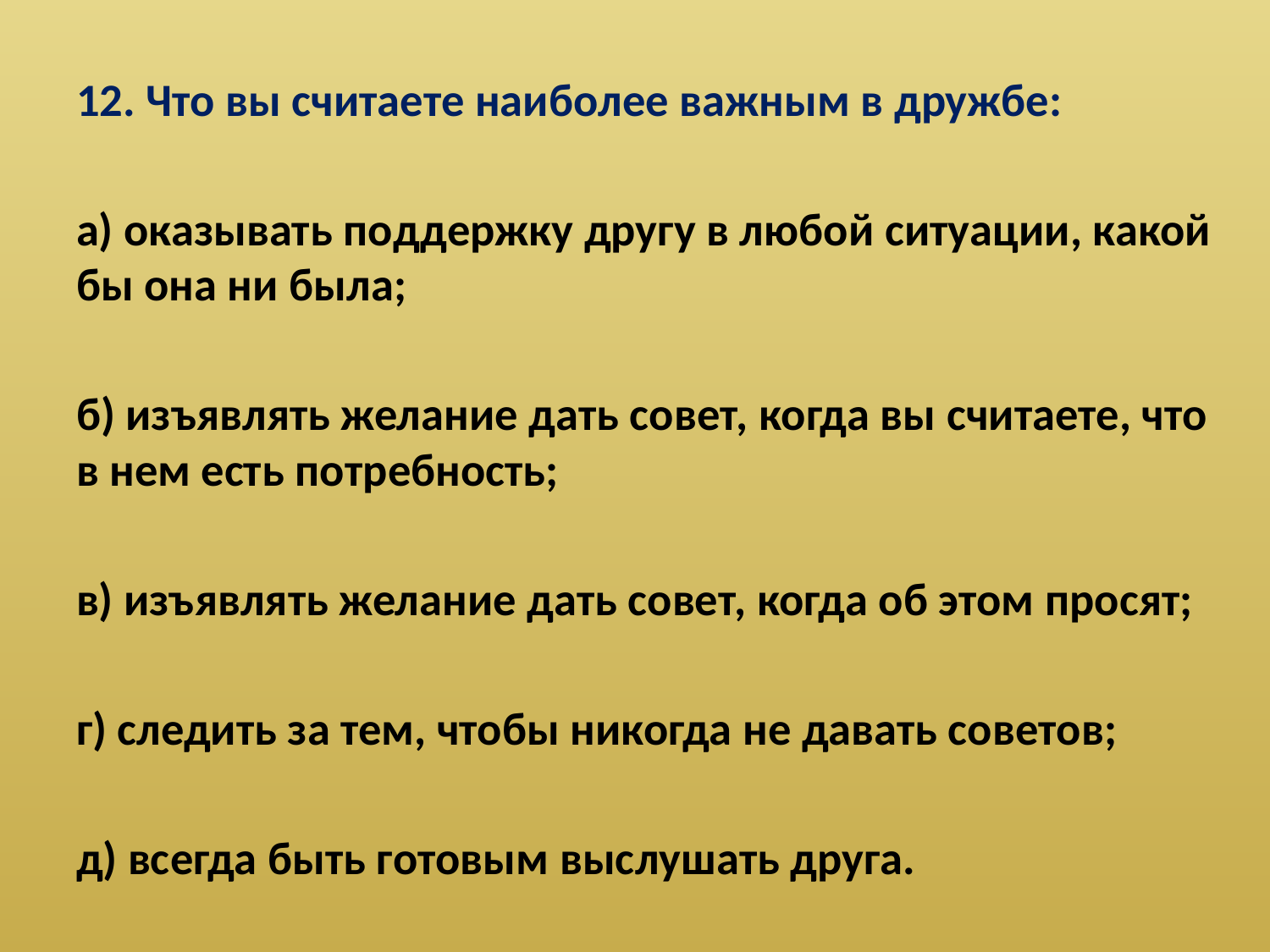

12. Что вы считаете наиболее важным в дружбе:

а) оказывать поддержку другу в любой ситуации, какой бы она ни была;

б) изъявлять желание дать совет, когда вы считаете, что в нем есть потребность;

в) изъявлять желание дать совет, когда об этом просят;

г) следить за тем, чтобы никогда не давать советов;

д) всегда быть готовым выслушать друга.